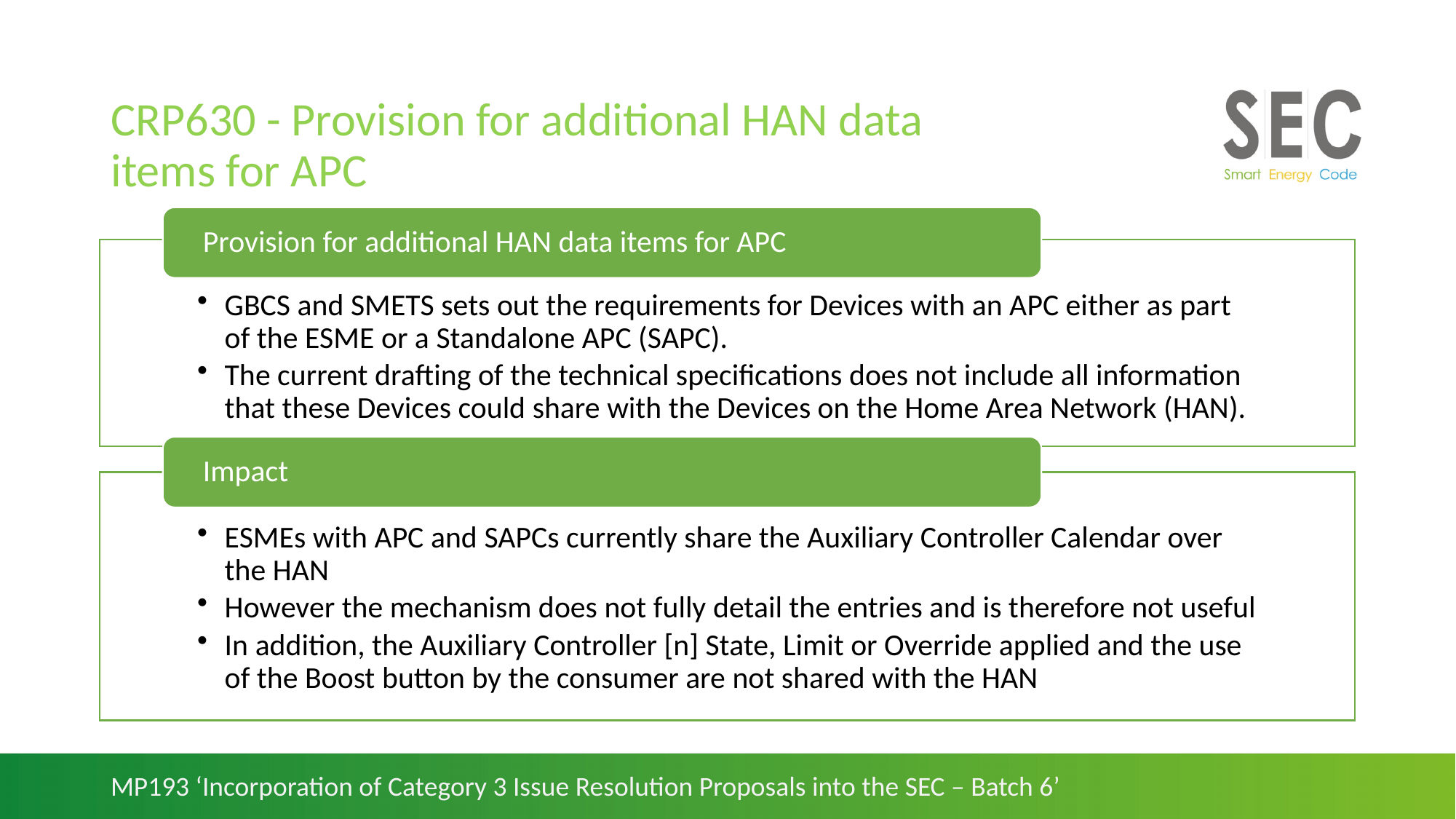

# CRP630 - Provision for additional HAN data items for APC
GBCS and SMETS sets out the requirements for Devices with an APC either as part of the ESME or a Standalone APC (SAPC).
The current drafting of the technical specifications does not include all information that these Devices could share with the Devices on the Home Area Network (HAN).
Provision for additional HAN data items for APC
ESMEs with APC and SAPCs currently share the Auxiliary Controller Calendar over the HAN
However the mechanism does not fully detail the entries and is therefore not useful
In addition, the Auxiliary Controller [n] State, Limit or Override applied and the use of the Boost button by the consumer are not shared with the HAN
Impact
MP193 ‘Incorporation of Category 3 Issue Resolution Proposals into the SEC – Batch 6’